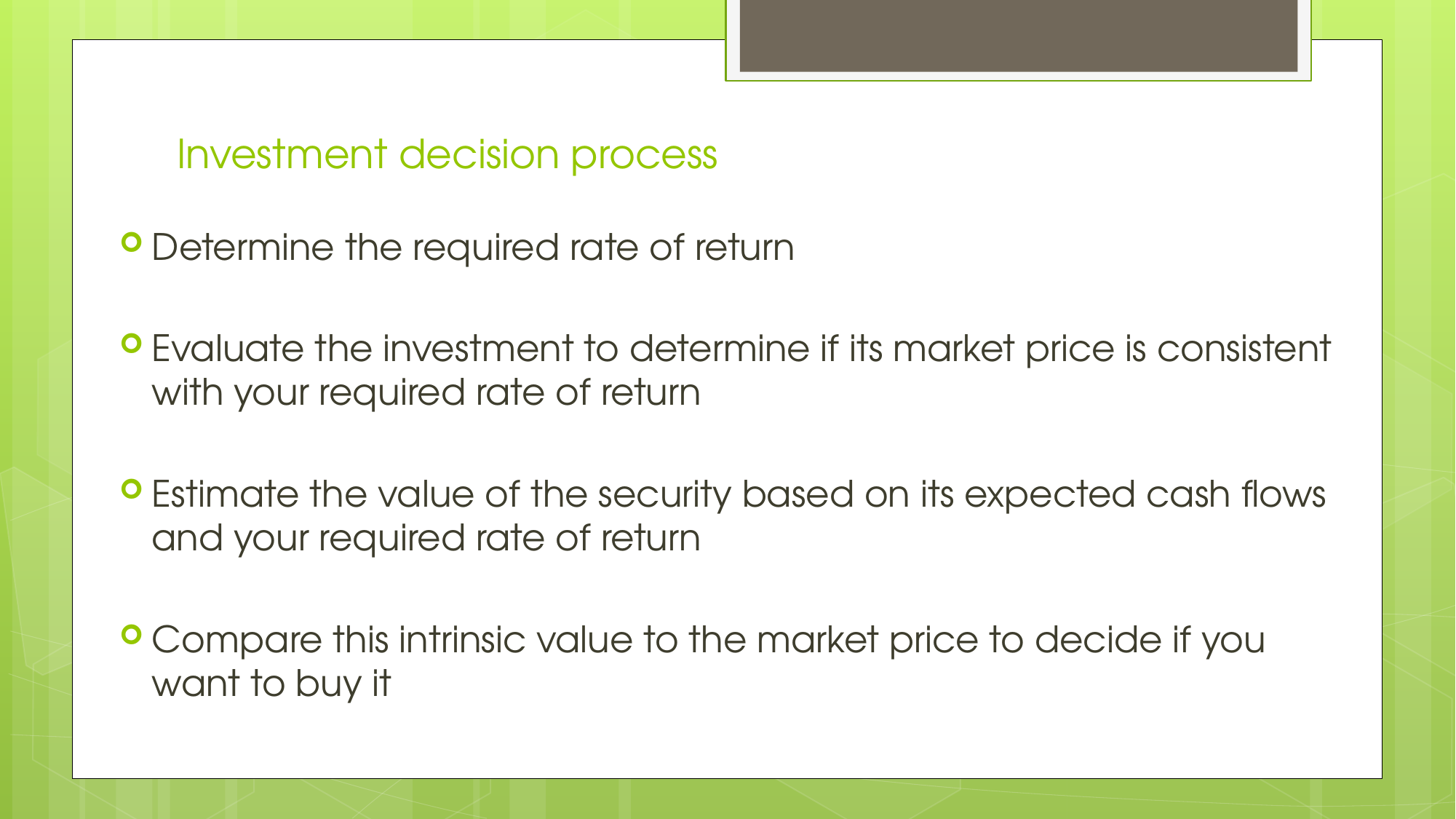

# Investment decision process
Determine the required rate of return

Evaluate the investment to determine if its market price is consistent with your required rate of return

Estimate the value of the security based on its expected cash flows and your required rate of return

Compare this intrinsic value to the market price to decide if you want to buy it